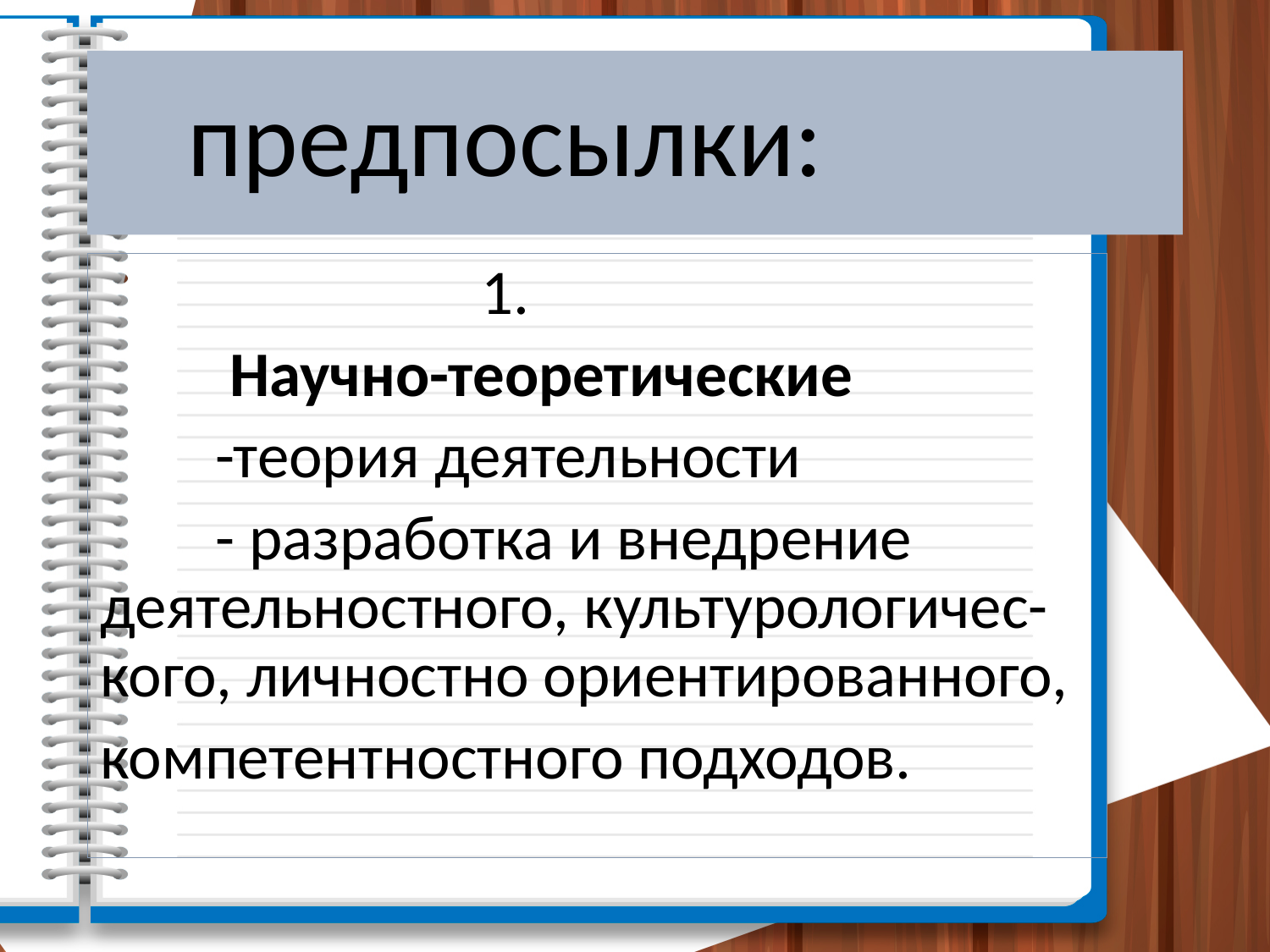

# предпосылки:
                                             1.
         Научно-теоретические
        -теория деятельности
        - разработка и внедрение    деятельностного, культурологичес-кого, личностно ориентированного,
компетентностного подходов.